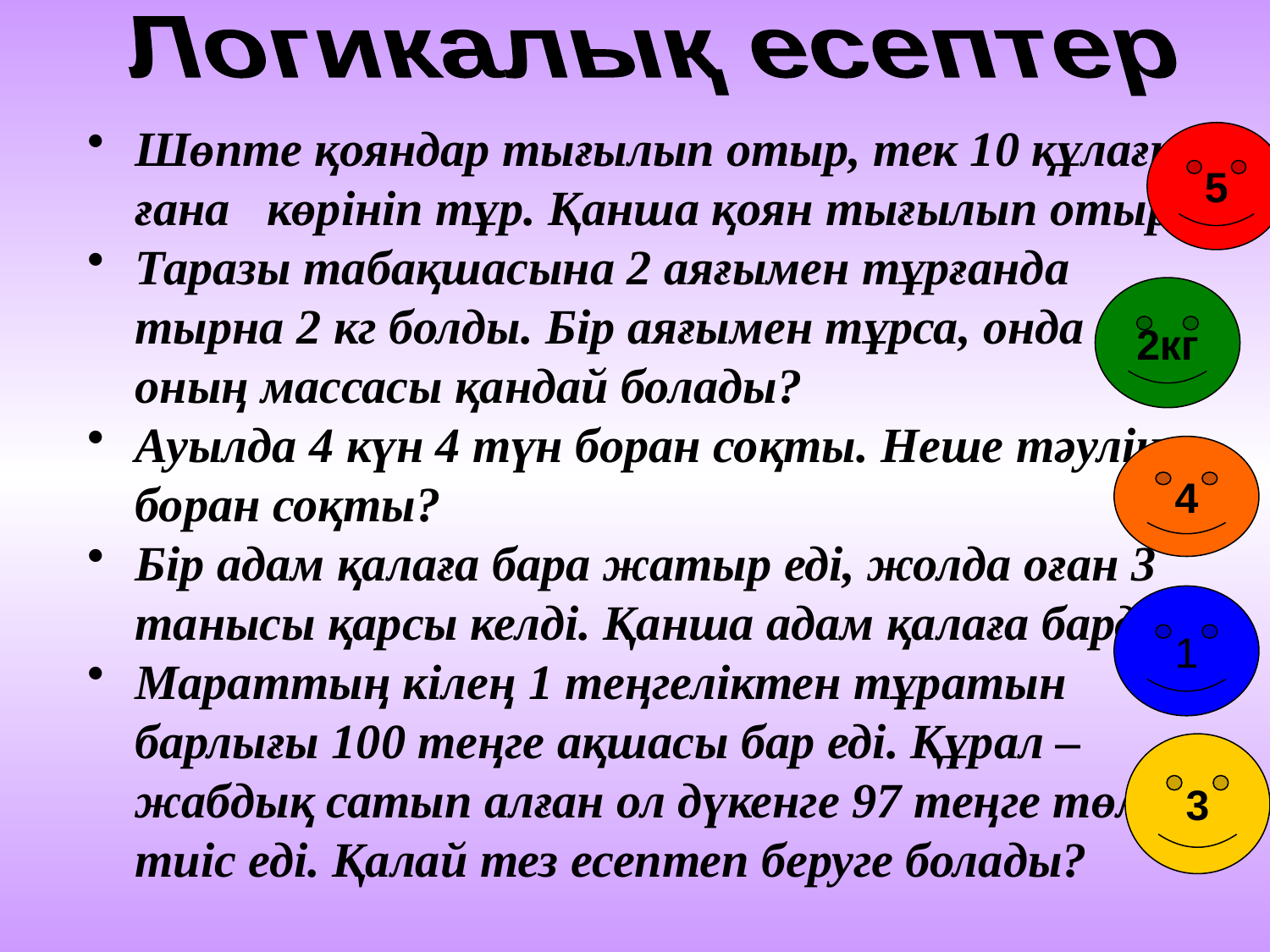

Логикалық есептер
Шөпте қояндар тығылып отыр, тек 10 құлағы ғана   көрініп тұр. Қанша қоян тығылып отыр?
Таразы табақшасына 2 аяғымен тұрғанда тырна 2 кг болды. Бір аяғымен тұрса, онда оның массасы қандай болады?
Ауылда 4 күн 4 түн боран соқты. Неше тәулік боран соқты?
Бір адам қалаға бара жатыр еді, жолда оған 3 танысы қарсы келді. Қанша адам қалаға барды?
Мараттың кілең 1 теңгеліктен тұратын барлығы 100 теңге ақшасы бар еді. Құрал – жабдық сатып алған ол дүкенге 97 теңге төлеуі тиіс еді. Қалай тез есептеп беруге болады?
5
2кг
4
1
3